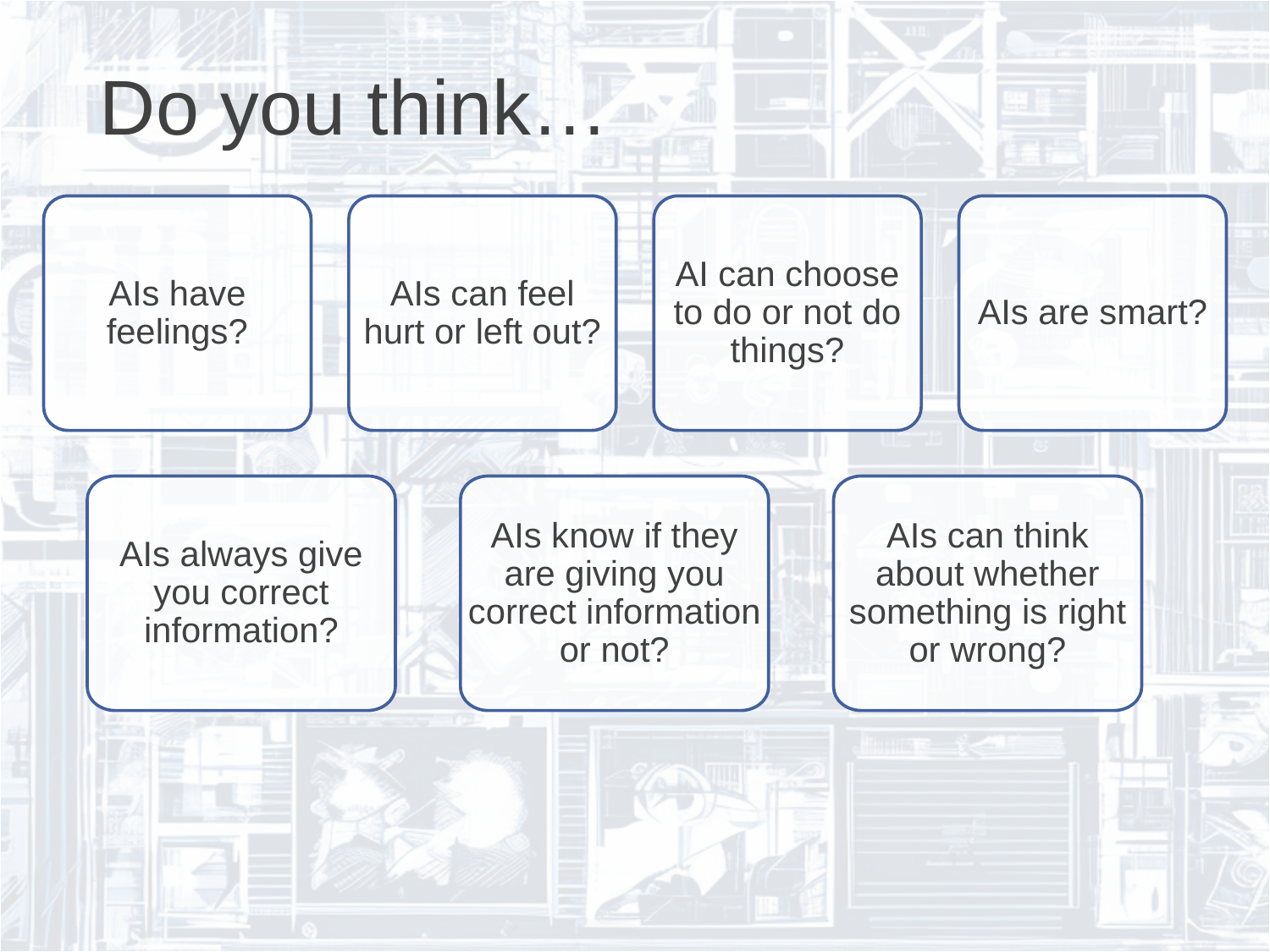

Do you think…
AIs have feelings?
AIs can feel hurt or left out?
AI can choose to do or not do things?
AIs are smart?
AIs always give you correct information?
AIs know if they are giving you correct information
or not?
AIs can think about whether something is right or wrong?